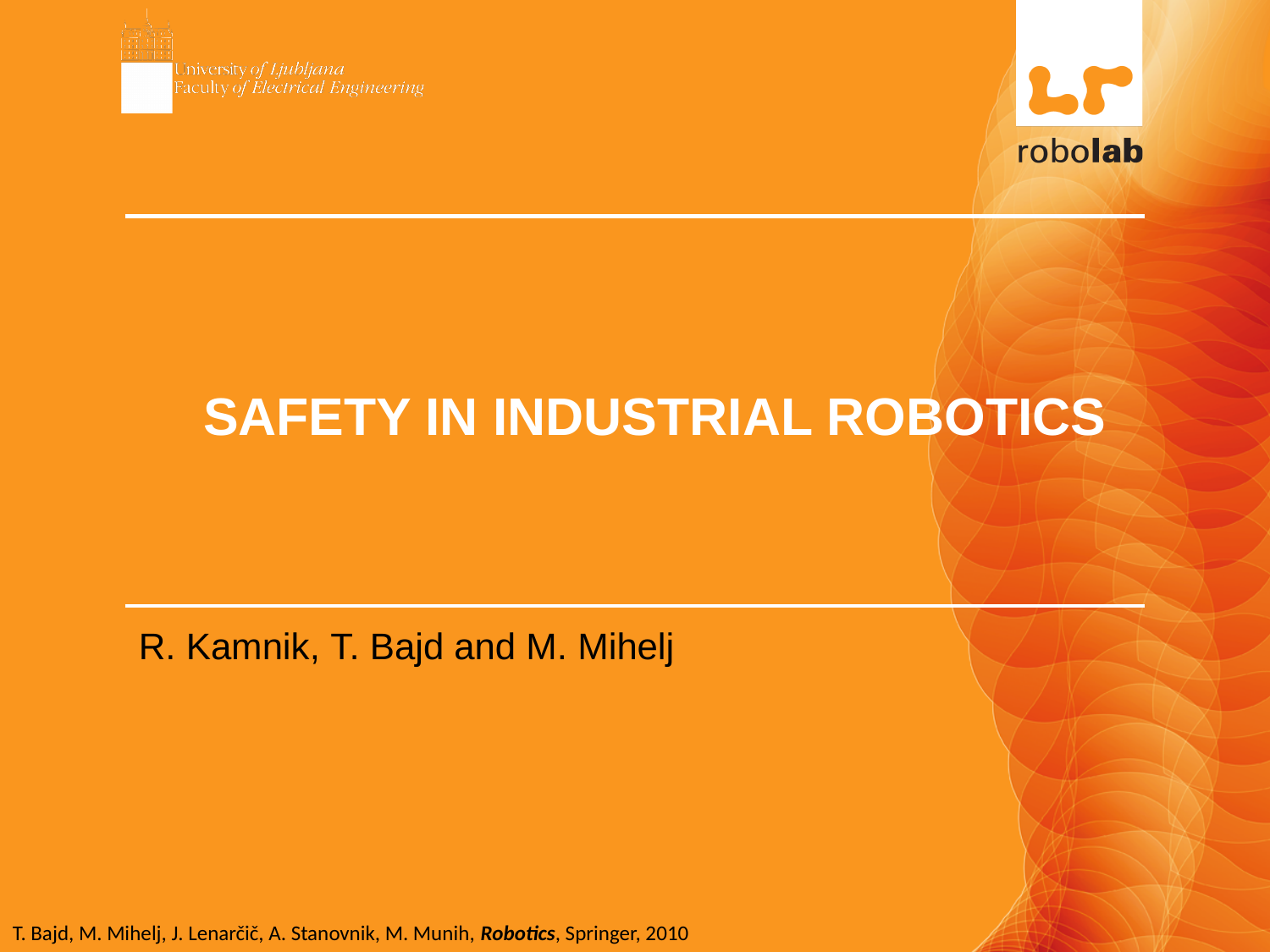

# SAFETY IN INDUSTRIAL ROBOTICS
R. Kamnik, T. Bajd and M. Mihelj